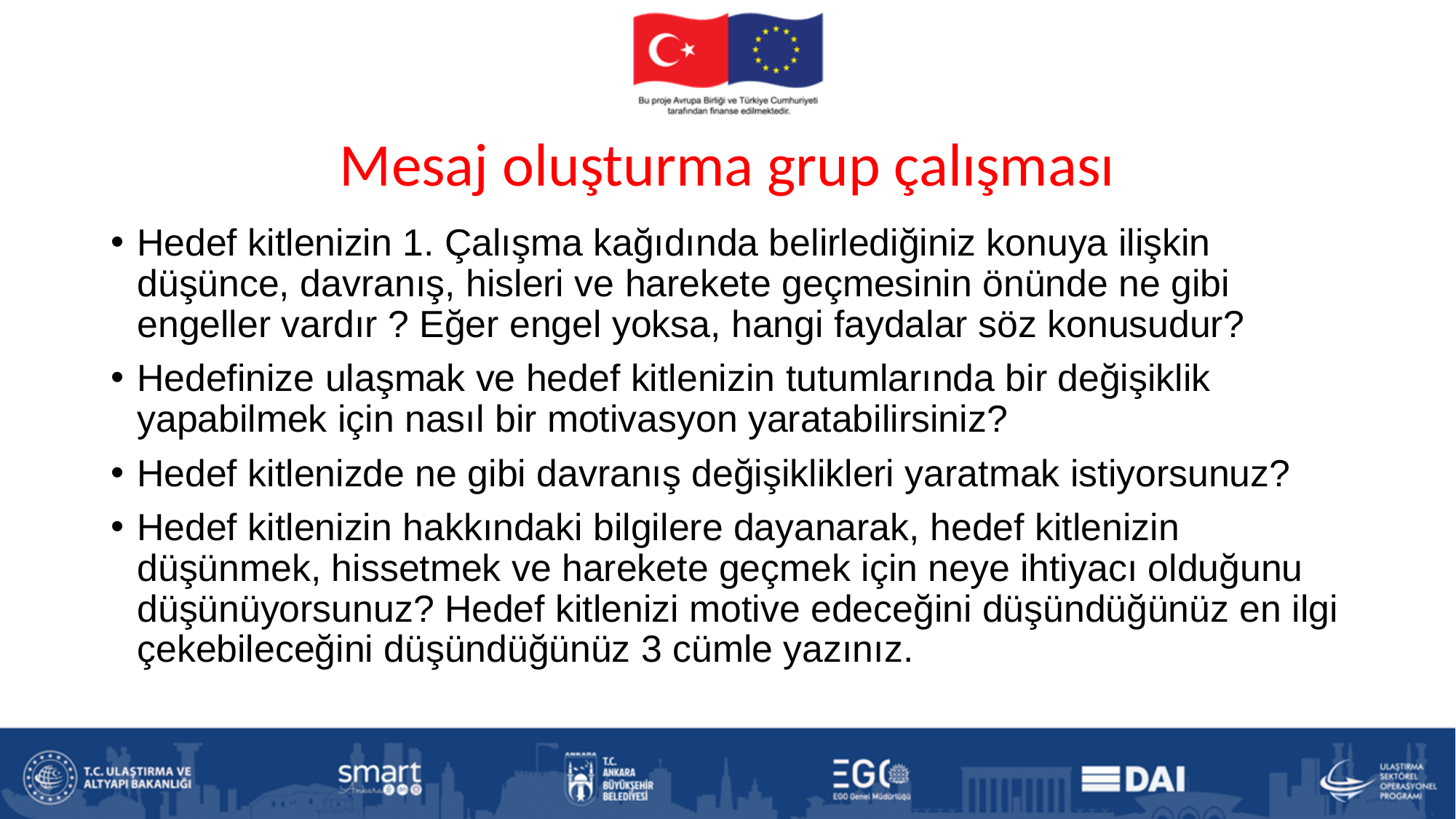

# Mesaj oluşturma grup çalışması
Hedef kitlenizin 1. Çalışma kağıdında belirlediğiniz konuya ilişkin düşünce, davranış, hisleri ve harekete geçmesinin önünde ne gibi engeller vardır ? Eğer engel yoksa, hangi faydalar söz konusudur?
Hedefinize ulaşmak ve hedef kitlenizin tutumlarında bir değişiklik yapabilmek için nasıl bir motivasyon yaratabilirsiniz?
Hedef kitlenizde ne gibi davranış değişiklikleri yaratmak istiyorsunuz?
Hedef kitlenizin hakkındaki bilgilere dayanarak, hedef kitlenizin düşünmek, hissetmek ve harekete geçmek için neye ihtiyacı olduğunu düşünüyorsunuz? Hedef kitlenizi motive edeceğini düşündüğünüz en ilgi çekebileceğini düşündüğünüz 3 cümle yazınız.